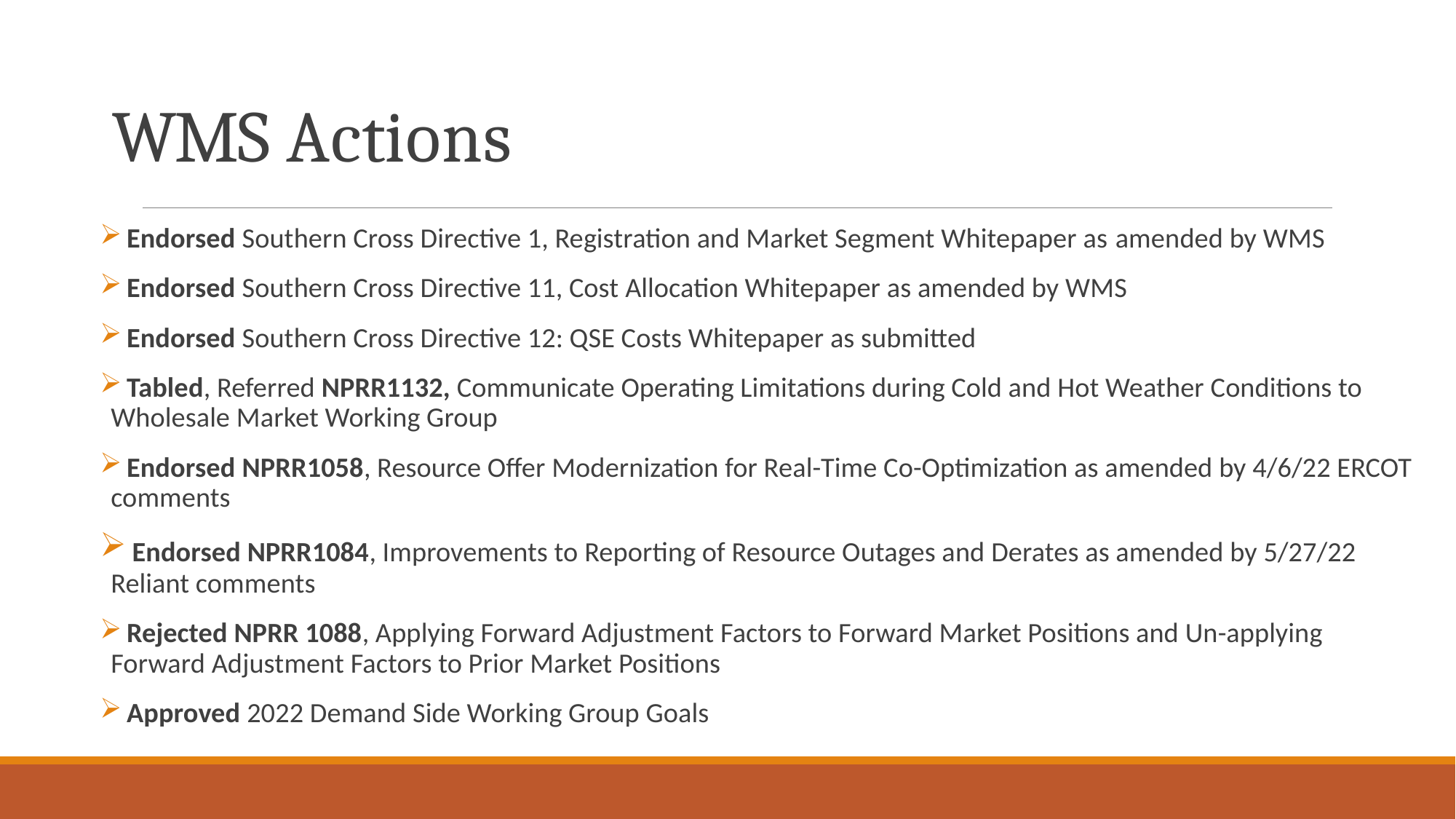

# WMS Actions
 Endorsed Southern Cross Directive 1, Registration and Market Segment Whitepaper as amended by WMS
 Endorsed Southern Cross Directive 11, Cost Allocation Whitepaper as amended by WMS
 Endorsed Southern Cross Directive 12: QSE Costs Whitepaper as submitted
 Tabled, Referred NPRR1132, Communicate Operating Limitations during Cold and Hot Weather Conditions to Wholesale Market Working Group
 Endorsed NPRR1058, Resource Offer Modernization for Real-Time Co-Optimization as amended by 4/6/22 ERCOT comments
 Endorsed NPRR1084, Improvements to Reporting of Resource Outages and Derates as amended by 5/27/22 Reliant comments
 Rejected NPRR 1088, Applying Forward Adjustment Factors to Forward Market Positions and Un-applying Forward Adjustment Factors to Prior Market Positions
 Approved 2022 Demand Side Working Group Goals